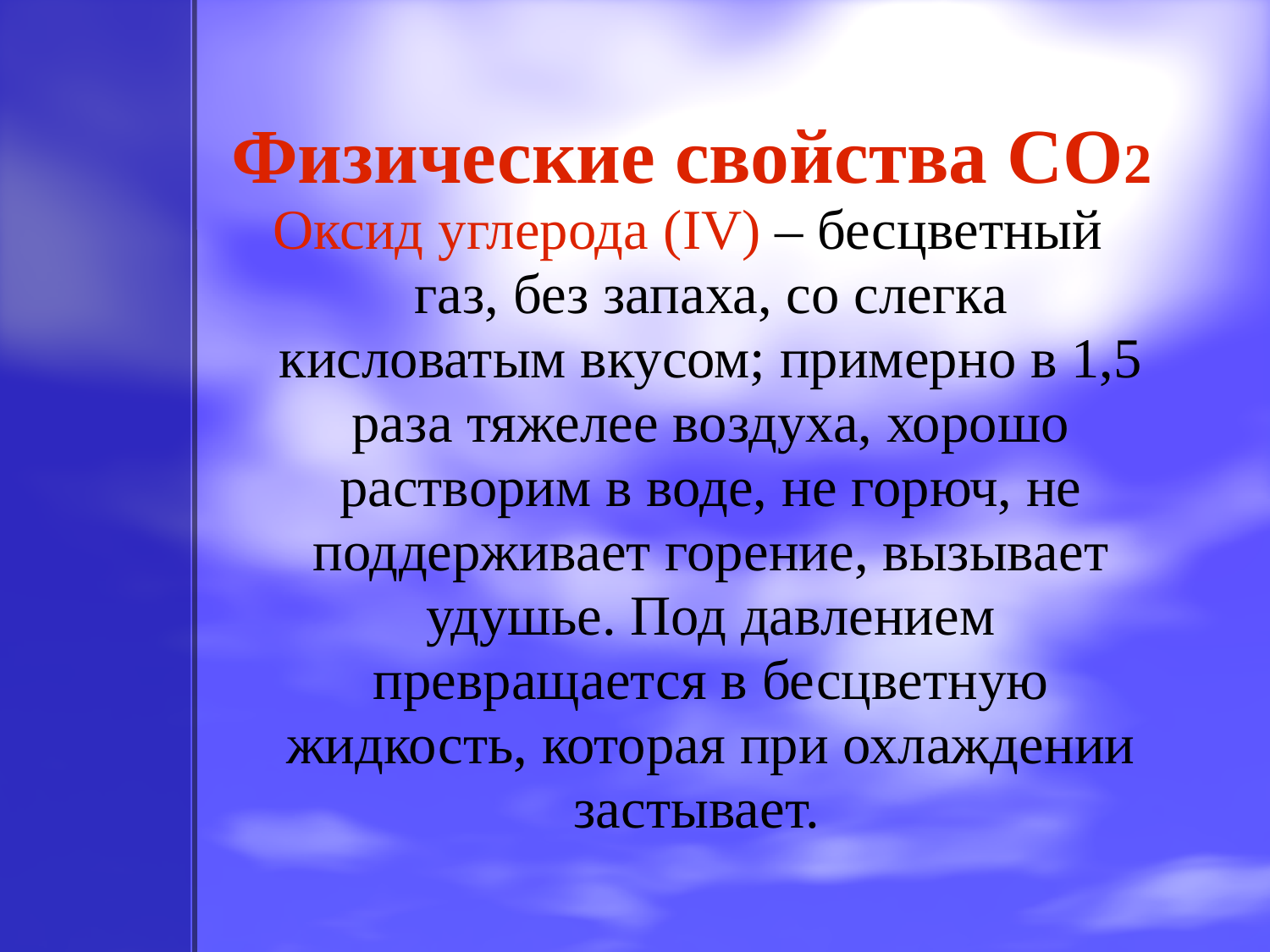

Оксид углерода (IV) – бесцветный газ, без запаха, со слегка кисловатым вкусом; примерно в 1,5 раза тяжелее воздуха, хорошо растворим в воде, не горюч, не поддерживает горение, вызывает удушье. Под давлением превращается в бесцветную жидкость, которая при охлаждении застывает.
# Физические свойства CO2